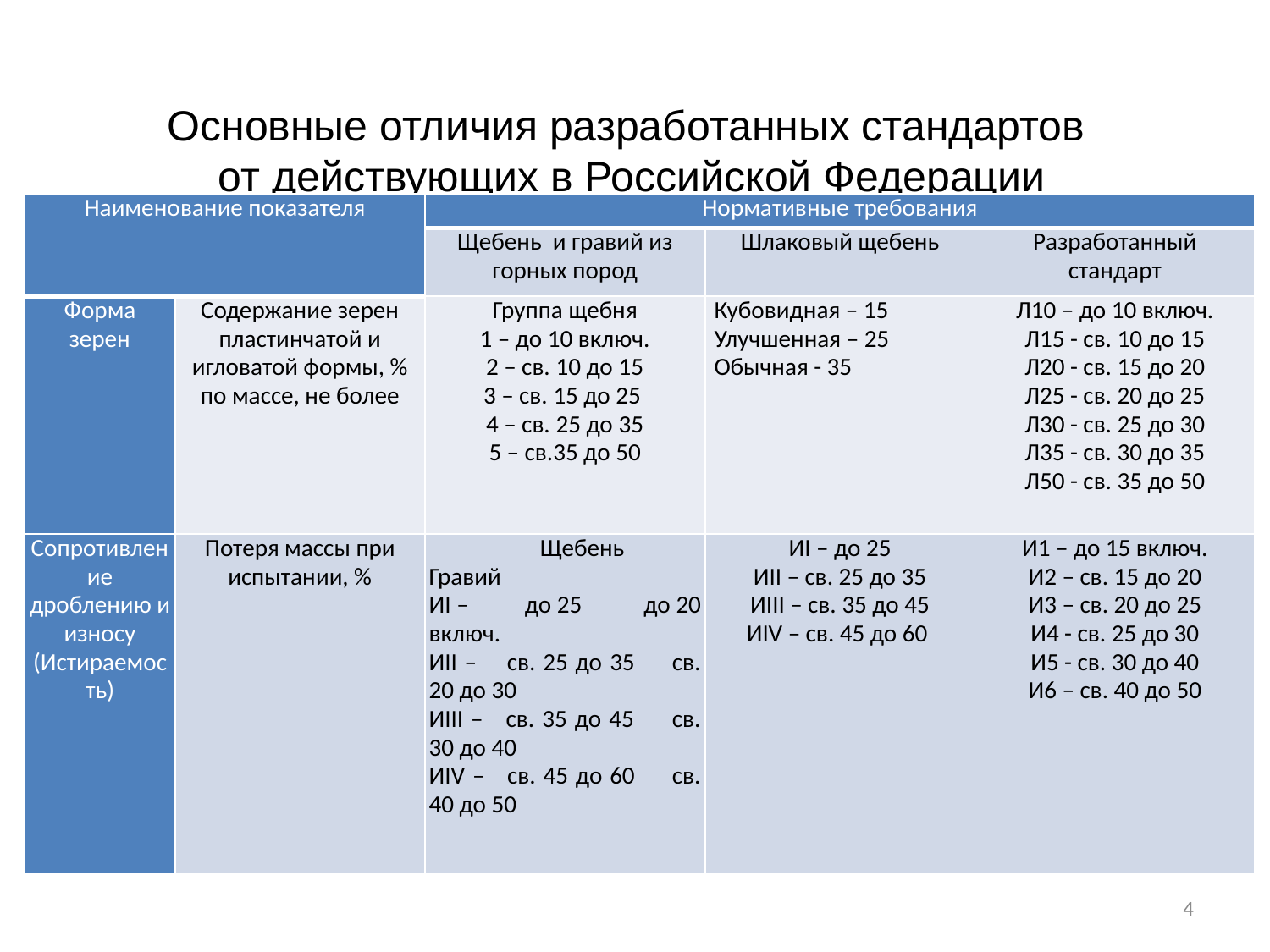

Основные отличия разработанных стандартов
от действующих в Российской Федерации

| Наименование показателя |  | Нормативные требования |  |  |
| --- | --- | --- | --- | --- |
|  |  | Щебень и гравий из горных пород | Шлаковый щебень | Разработанный стандарт |
| Форма зерен | Содержание зерен пластинчатой и игловатой формы, % по массе, не более | Группа щебня 1 – до 10 включ. 2 – св. 10 до 15 3 – св. 15 до 25 4 – св. 25 до 35 5 – св.35 до 50 | Кубовидная – 15 Улучшенная – 25 Обычная - 35 | Л10 – до 10 включ. Л15 - св. 10 до 15 Л20 - св. 15 до 20 Л25 - св. 20 до 25 Л30 - св. 25 до 30 Л35 - св. 30 до 35 Л50 - св. 35 до 50 |
| Сопротивление дроблению и износу (Истираемость) | Потеря массы при испытании, % | Щебень Гравий ИI – до 25 до 20 включ. ИII – св. 25 до 35 св. 20 до 30 ИIII – св. 35 до 45 св. 30 до 40 ИIV – св. 45 до 60 св. 40 до 50 | ИI – до 25 ИII – св. 25 до 35 ИIII – св. 35 до 45 ИIV – св. 45 до 60 | И1 – до 15 включ. И2 – св. 15 до 20 И3 – св. 20 до 25 И4 - св. 25 до 30 И5 - св. 30 до 40 И6 – св. 40 до 50 |

4